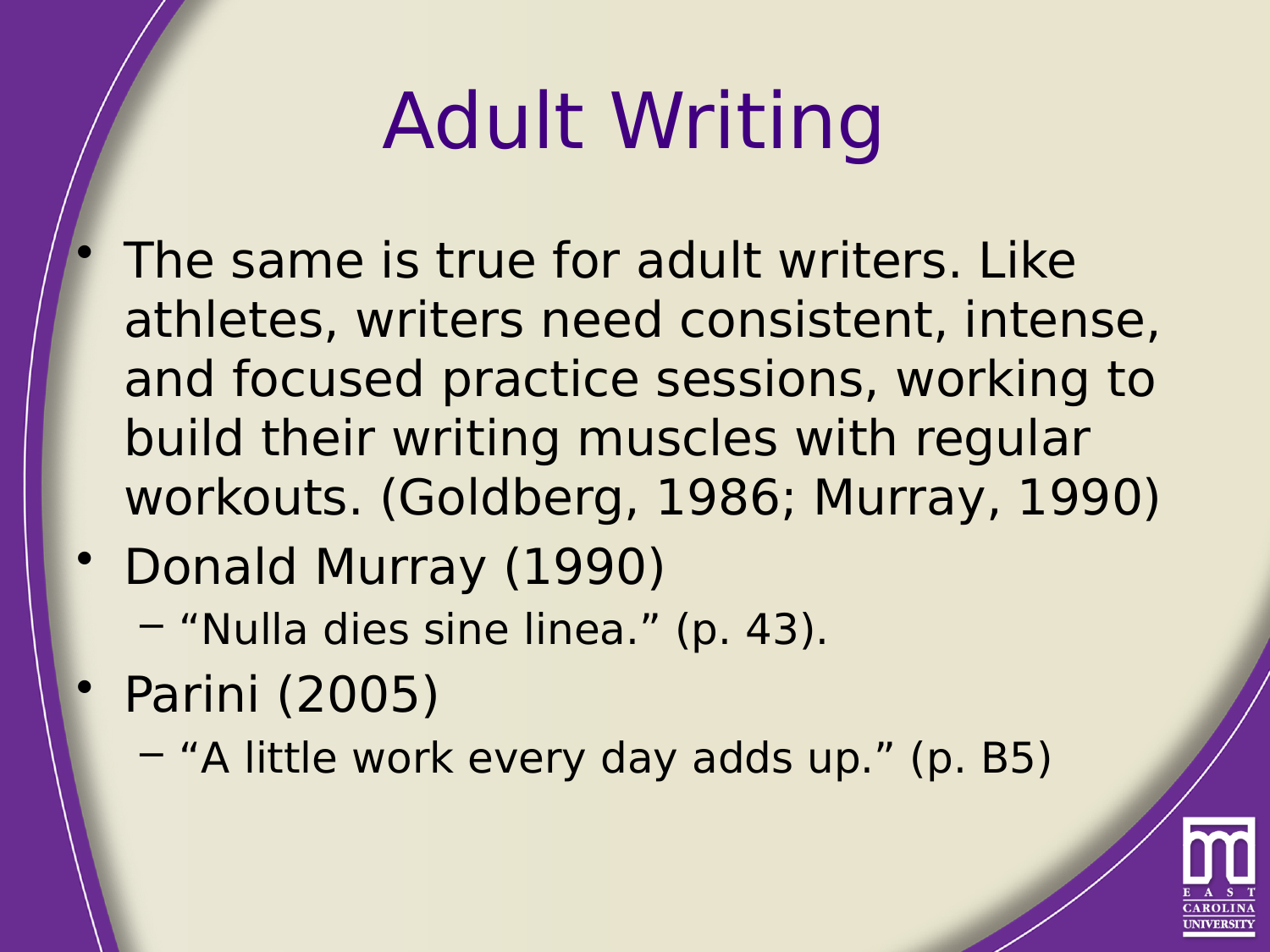

# Adult Writing
The same is true for adult writers. Like athletes, writers need consistent, intense, and focused practice sessions, working to build their writing muscles with regular workouts. (Goldberg, 1986; Murray, 1990)
Donald Murray (1990)
“Nulla dies sine linea.” (p. 43).
Parini (2005)
“A little work every day adds up.” (p. B5)